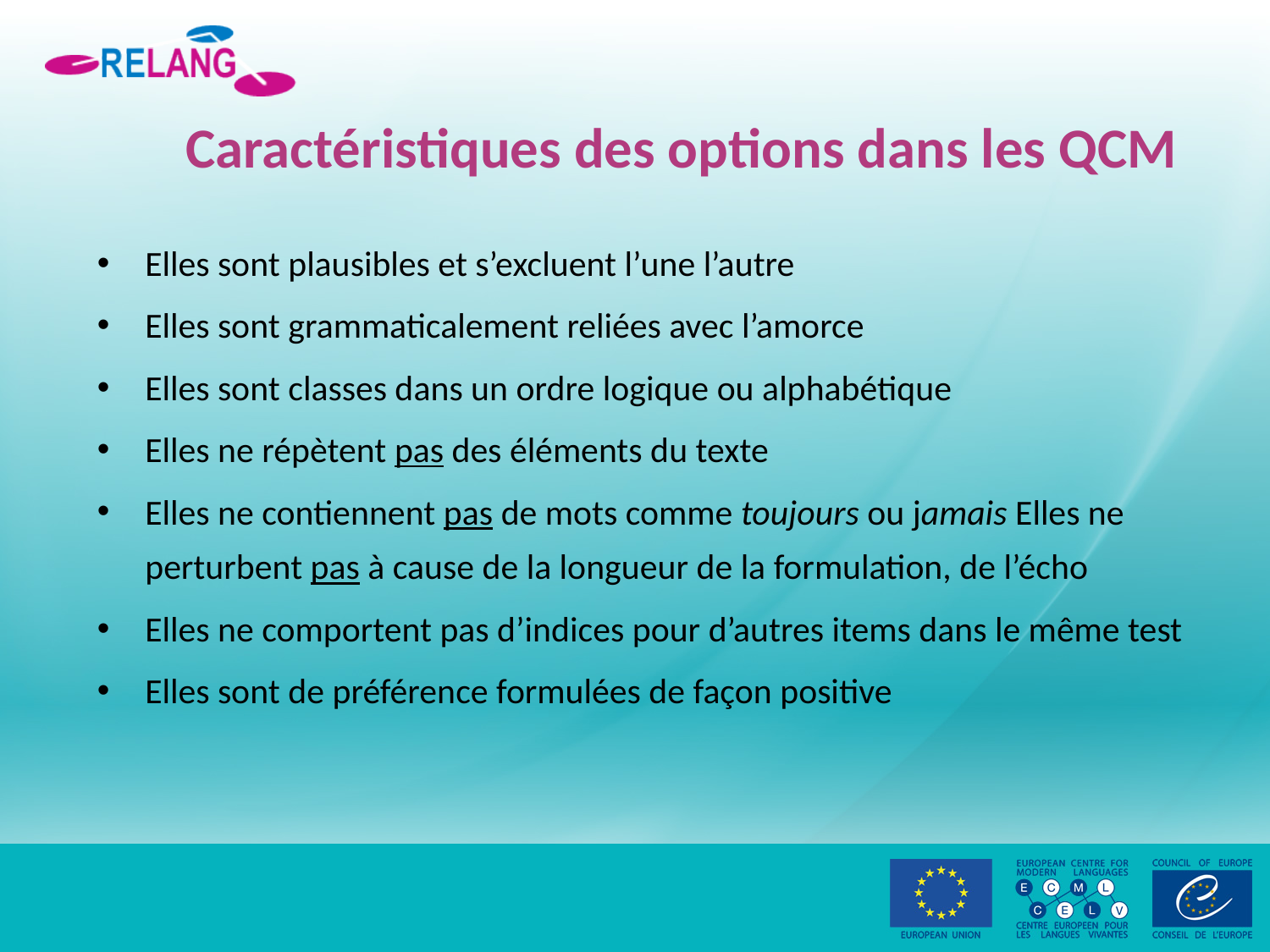

# Caractéristiques des options dans les QCM
Elles sont plausibles et s’excluent l’une l’autre
Elles sont grammaticalement reliées avec l’amorce
Elles sont classes dans un ordre logique ou alphabétique
Elles ne répètent pas des éléments du texte
Elles ne contiennent pas de mots comme toujours ou jamais Elles ne perturbent pas à cause de la longueur de la formulation, de l’écho
Elles ne comportent pas d’indices pour d’autres items dans le même test
Elles sont de préférence formulées de façon positive